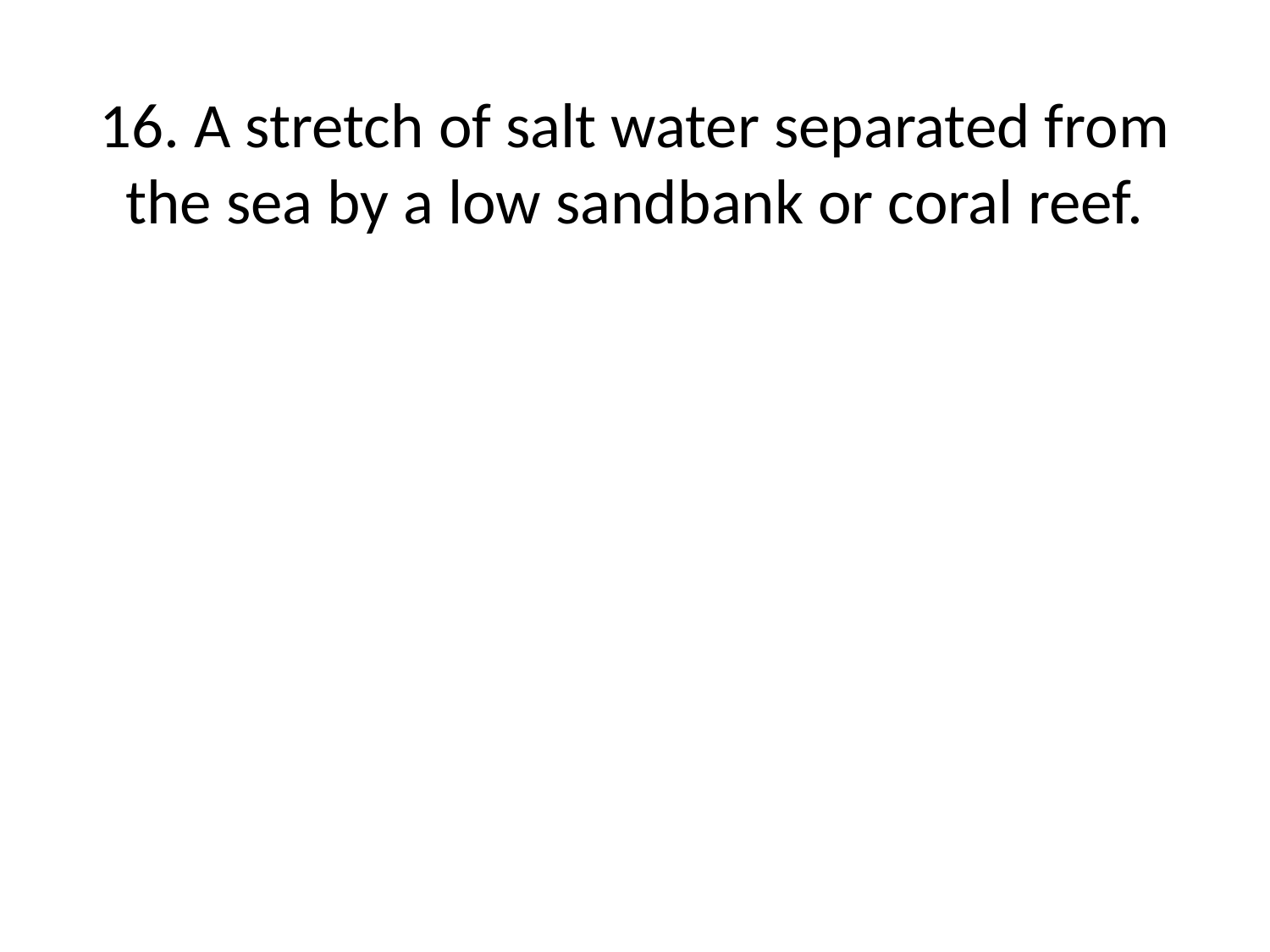

# 16. A stretch of salt water separated from the sea by a low sandbank or coral reef.